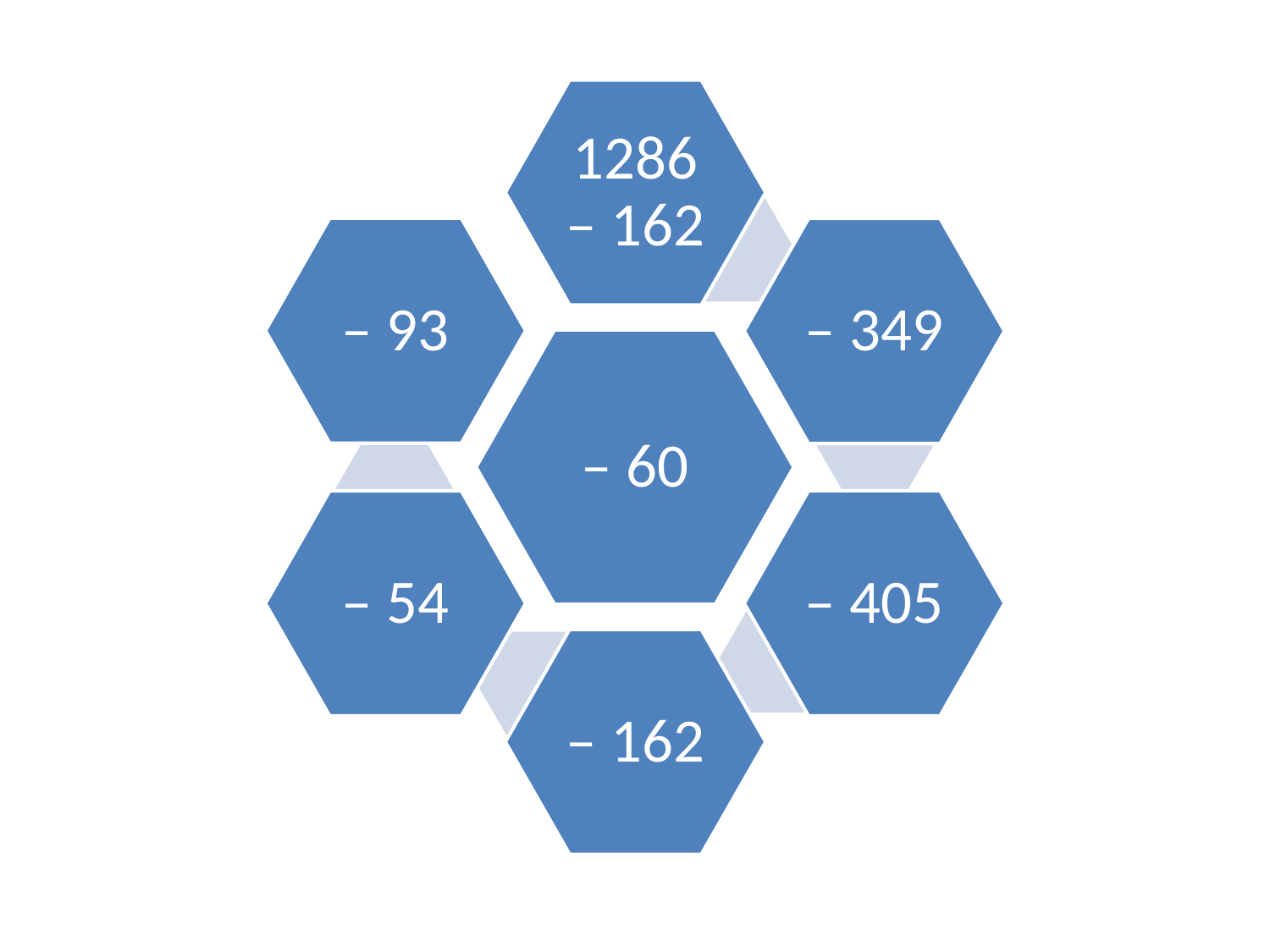

– 60
1286
– 162
– 349
– 405
– 162
– 54
– 93